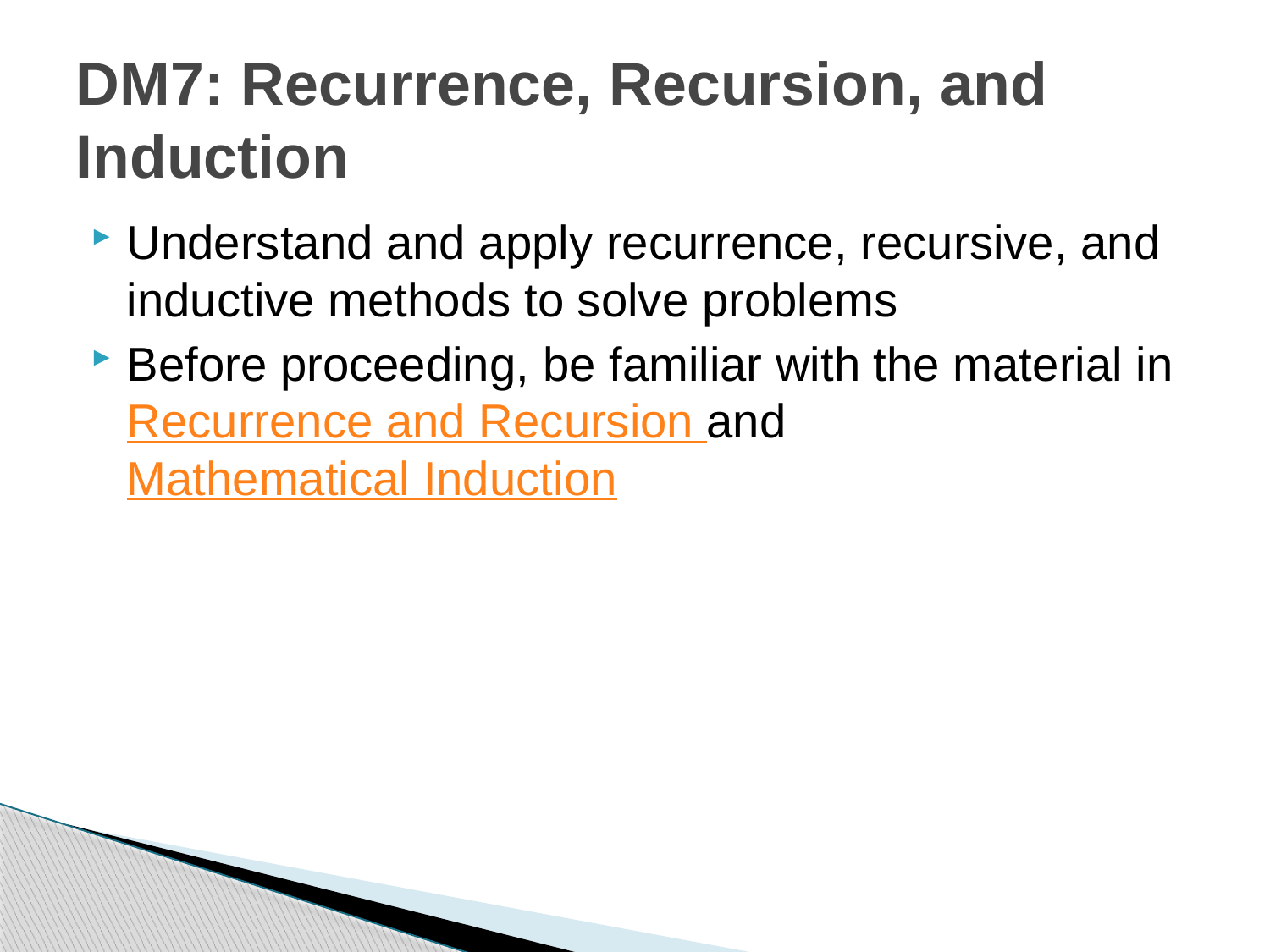

# DM7: Recurrence, Recursion, and Induction
Understand and apply recurrence, recursive, and inductive methods to solve problems
Before proceeding, be familiar with the material in Recurrence and Recursion and Mathematical Induction